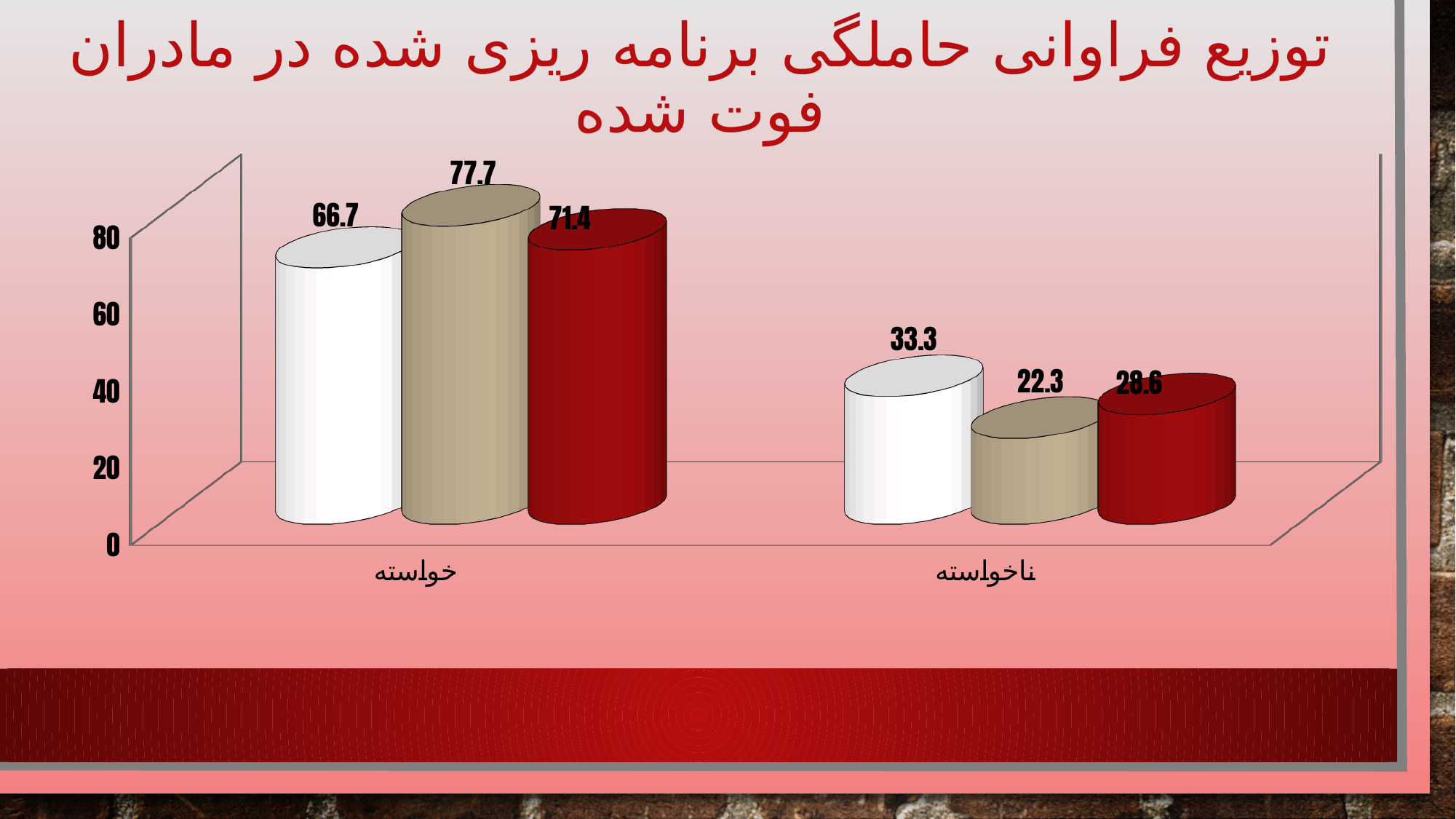

# توزیع فراوانی حاملگی برنامه ریزی شده در مادران فوت شده

[unsupported chart]